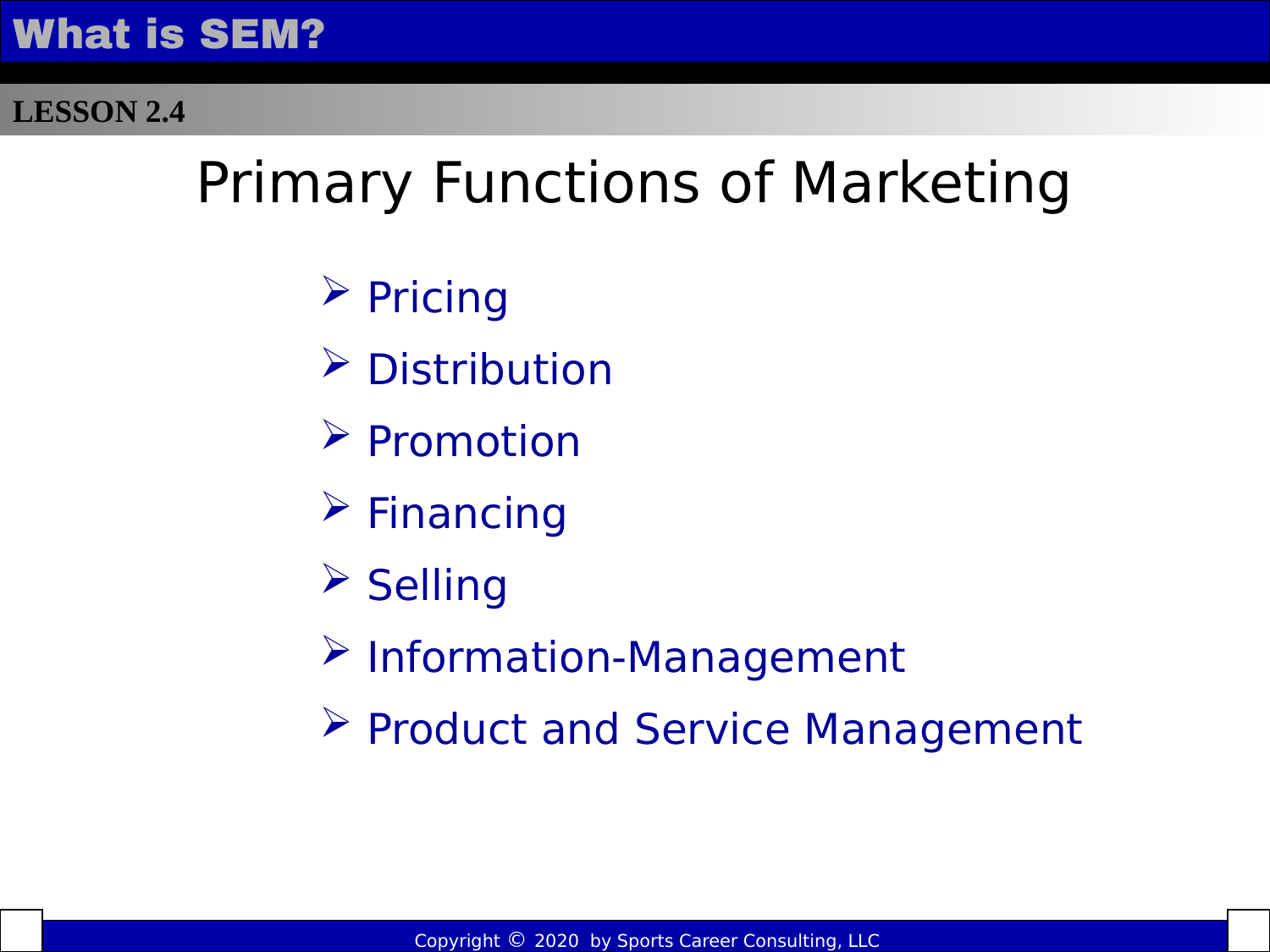

What is SEM?
LESSON 2.4
Primary Functions of Marketing
Pricing
Distribution
Promotion
Financing
Selling
Information-Management
Product and Service Management
Copyright © 2020  by Sports Career Consulting, LLC